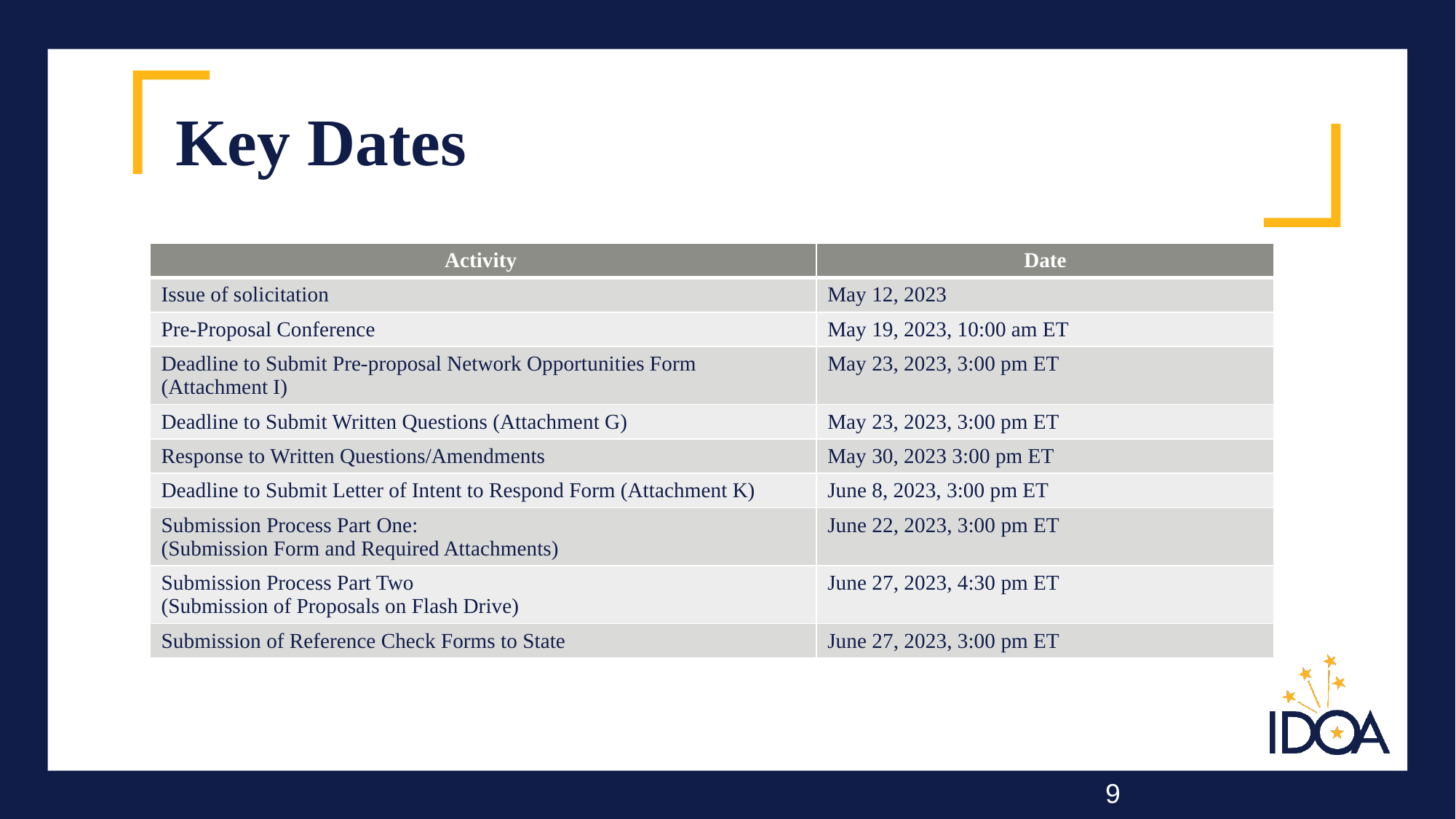

# Key Dates
| Activity | Date |
| --- | --- |
| Issue of solicitation | May 12, 2023 |
| Pre-Proposal Conference | May 19, 2023, 10:00 am ET |
| Deadline to Submit Pre-proposal Network Opportunities Form (Attachment I) | May 23, 2023, 3:00 pm ET |
| Deadline to Submit Written Questions (Attachment G) | May 23, 2023, 3:00 pm ET |
| Response to Written Questions/Amendments | May 30, 2023 3:00 pm ET |
| Deadline to Submit Letter of Intent to Respond Form (Attachment K) | June 8, 2023, 3:00 pm ET |
| Submission Process Part One: (Submission Form and Required Attachments) | June 22, 2023, 3:00 pm ET |
| Submission Process Part Two (Submission of Proposals on Flash Drive) | June 27, 2023, 4:30 pm ET |
| Submission of Reference Check Forms to State | June 27, 2023, 3:00 pm ET |
9